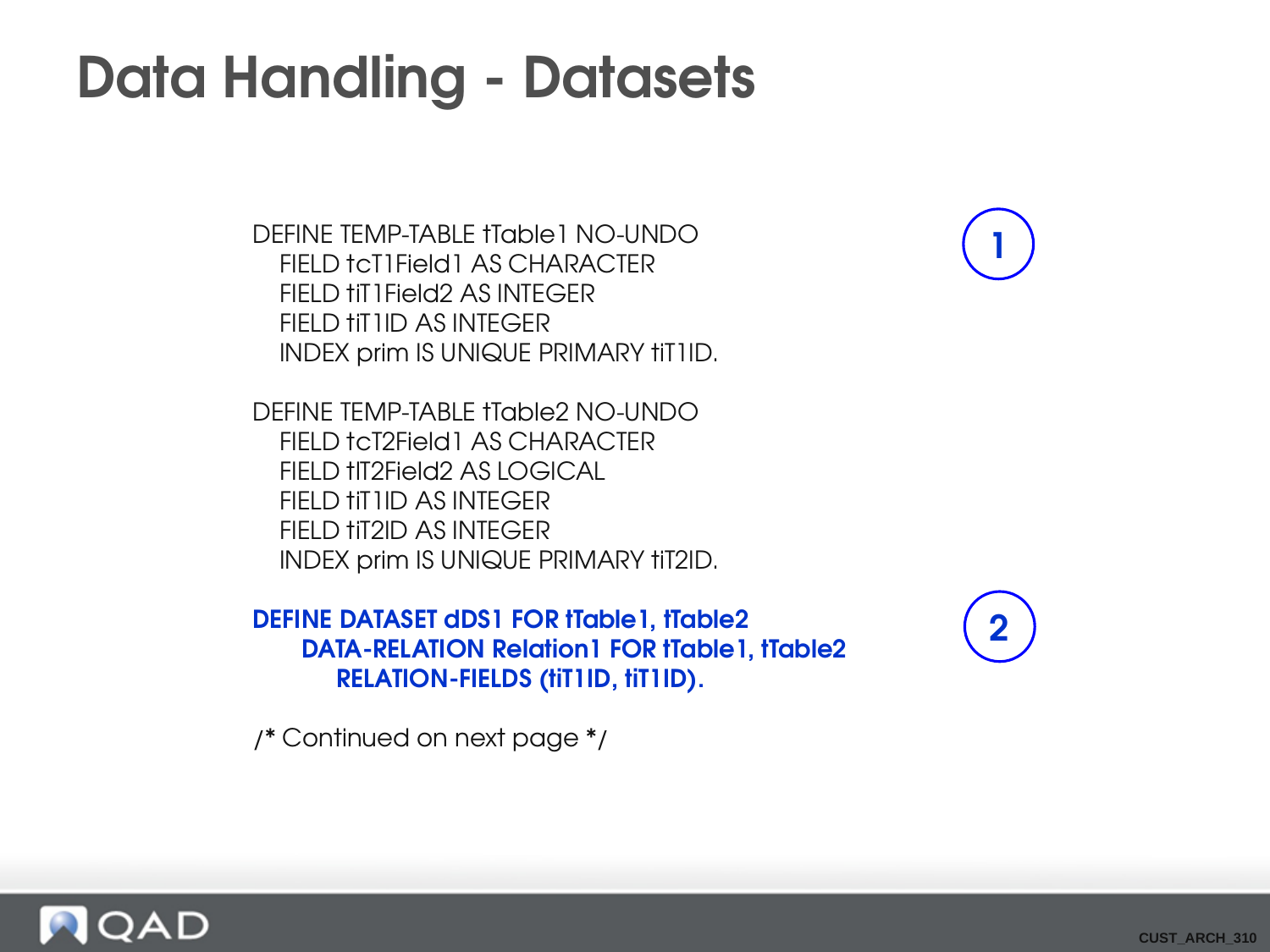

# Data Handling - Datasets
DEFINE TEMP-TABLE tTable1 NO-UNDO
    FIELD tcT1Field1 AS CHARACTER
    FIELD tiT1Field2 AS INTEGER
    FIELD tiT1ID AS INTEGER
    INDEX prim IS UNIQUE PRIMARY tiT1ID.

DEFINE TEMP-TABLE tTable2 NO-UNDO
    FIELD tcT2Field1 AS CHARACTER
    FIELD tlT2Field2 AS LOGICAL
    FIELD tiT1ID AS INTEGER
    FIELD tiT2ID AS INTEGER
    INDEX prim IS UNIQUE PRIMARY tiT2ID.

DEFINE DATASET dDS1 FOR tTable1, tTable2
       DATA-RELATION Relation1 FOR tTable1, tTable2
            RELATION-FIELDS (tiT1ID, tiT1ID).

/* Continued on next page */
1
2
CUST_ARCH_310